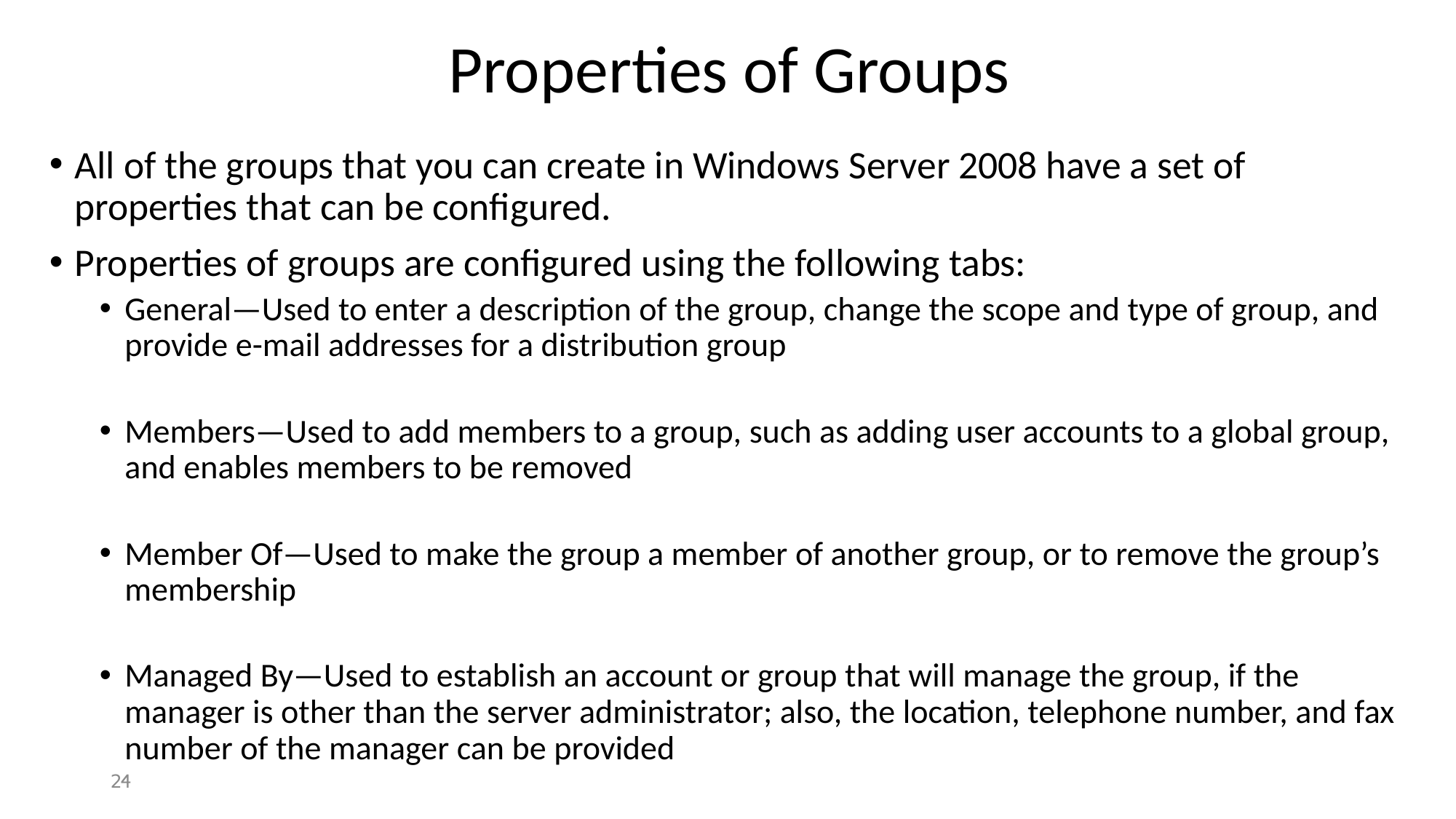

# Properties of Groups
All of the groups that you can create in Windows Server 2008 have a set of properties that can be configured.
Properties of groups are configured using the following tabs:
General—Used to enter a description of the group, change the scope and type of group, and provide e-mail addresses for a distribution group

Members—Used to add members to a group, such as adding user accounts to a global group, and enables members to be removed

Member Of—Used to make the group a member of another group, or to remove the group’s membership

Managed By—Used to establish an account or group that will manage the group, if the manager is other than the server administrator; also, the location, telephone number, and fax number of the manager can be provided
24